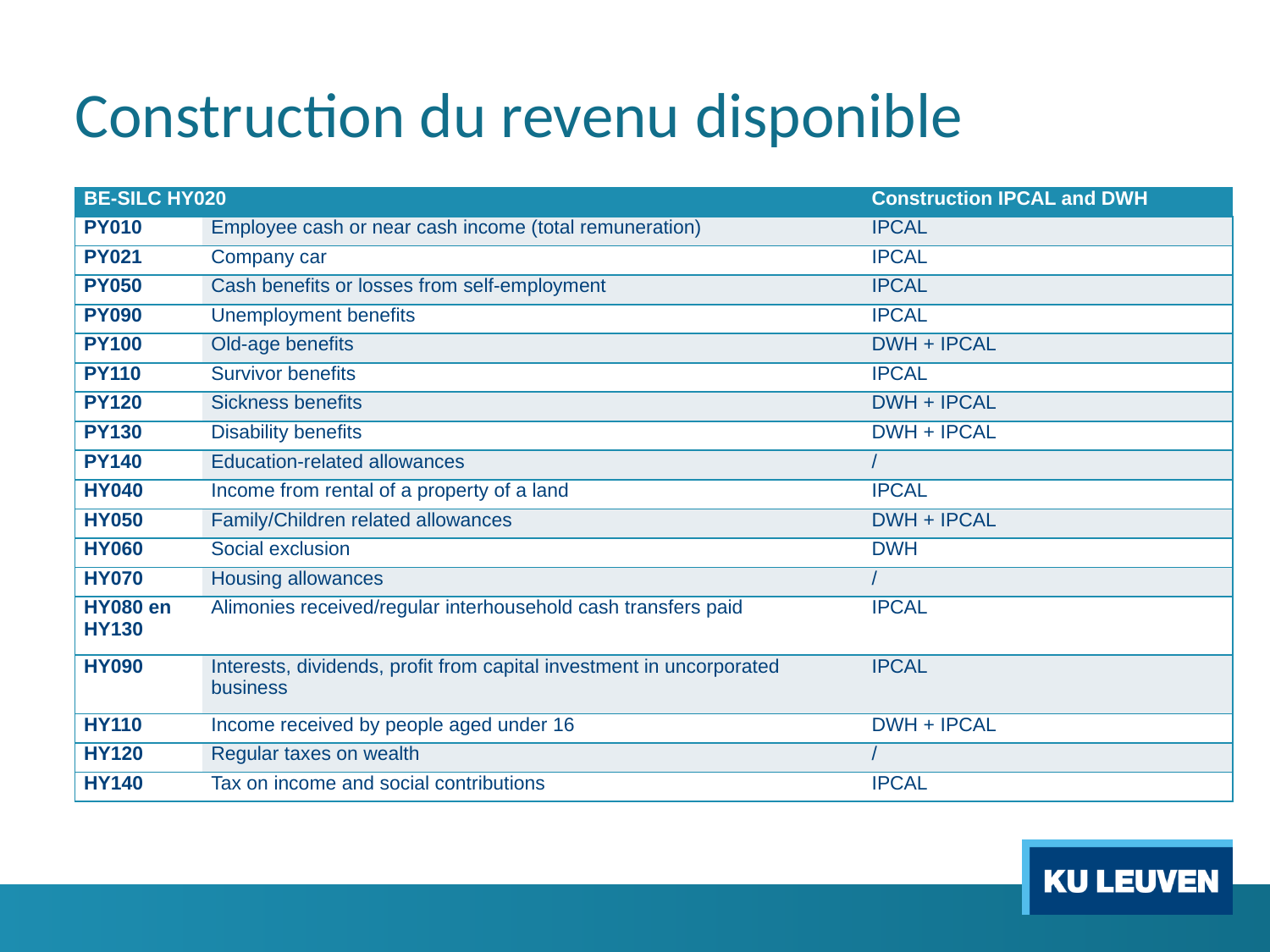

# Construction du revenu disponible

| BE-SILC HY020 |  | Construction IPCAL and DWH |
| --- | --- | --- |
| PY010 | Employee cash or near cash income (total remuneration) | IPCAL |
| PY021 | Company car | IPCAL |
| PY050 | Cash benefits or losses from self-employment | IPCAL |
| PY090 | Unemployment benefits | IPCAL |
| PY100 | Old-age benefits | DWH + IPCAL |
| PY110 | Survivor benefits | IPCAL |
| PY120 | Sickness benefits | DWH + IPCAL |
| PY130 | Disability benefits | DWH + IPCAL |
| PY140 | Education-related allowances | / |
| HY040 | Income from rental of a property of a land | IPCAL |
| HY050 | Family/Children related allowances | DWH + IPCAL |
| HY060 | Social exclusion | DWH |
| HY070 | Housing allowances | / |
| HY080 en HY130 | Alimonies received/regular interhousehold cash transfers paid | IPCAL |
| HY090 | Interests, dividends, profit from capital investment in uncorporated business | IPCAL |
| HY110 | Income received by people aged under 16 | DWH + IPCAL |
| HY120 | Regular taxes on wealth | / |
| HY140 | Tax on income and social contributions | IPCAL |